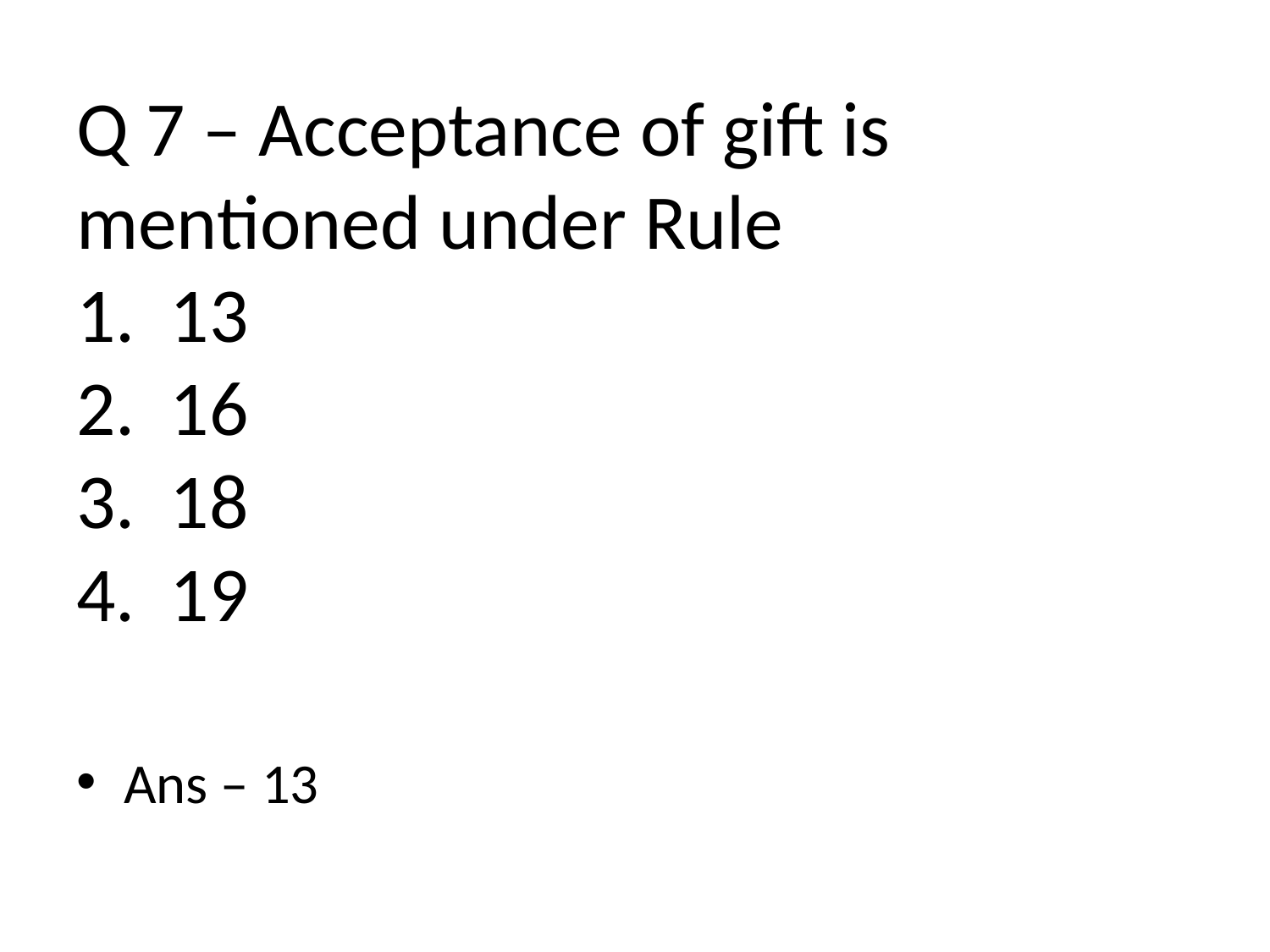

# Q 7 – Acceptance of gift is mentioned under Rule 1.  13 2.  16 3.  18 4.  19
Ans – 13